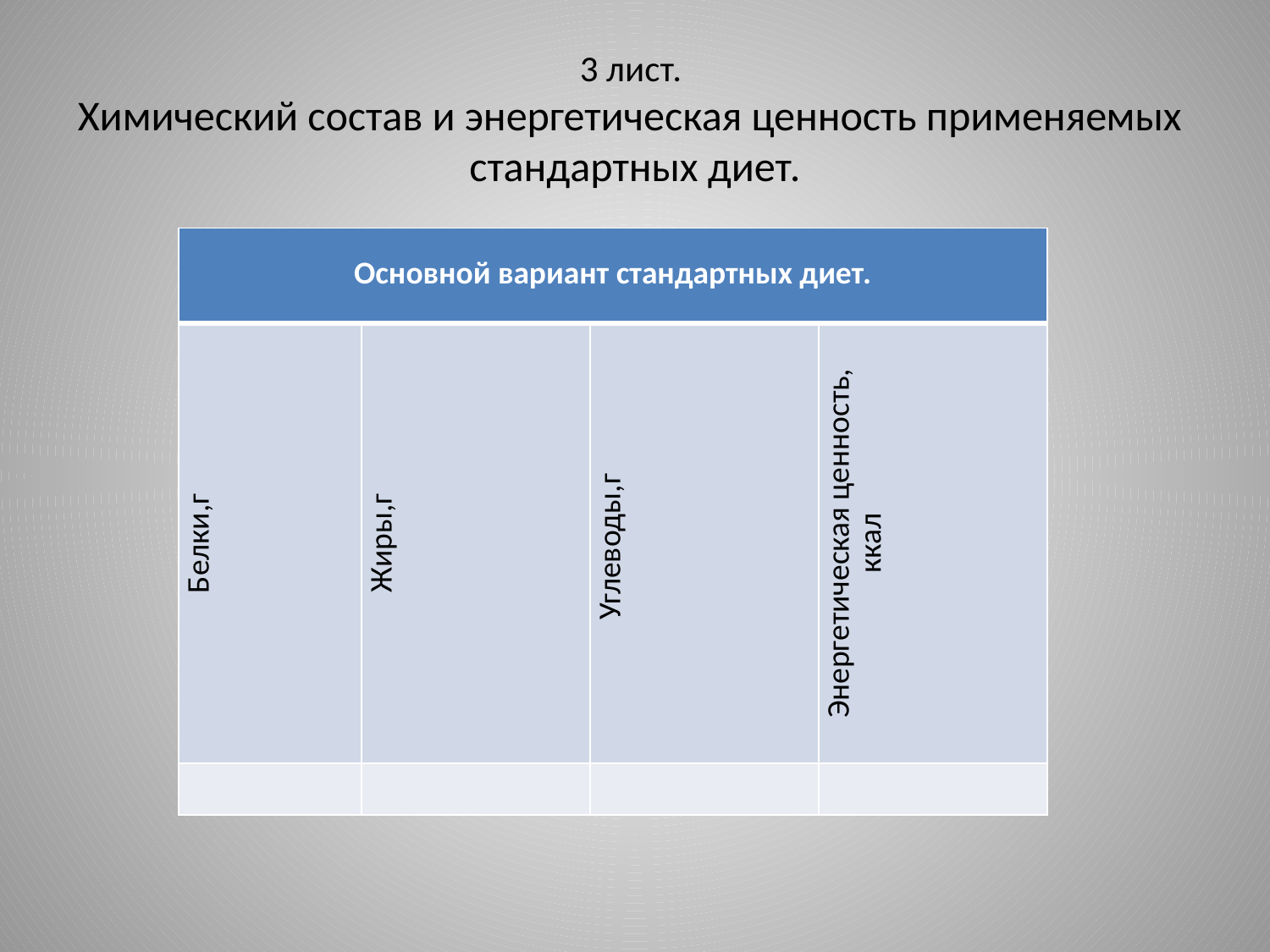

# 3 лист. Химический состав и энергетическая ценность применяемых  стандартных диет.
| Основной вариант стандартных диет. |  |  |  |
| --- | --- | --- | --- |
| Белки,г | Жиры,г | Углеводы,г | Энергетическая ценность, ккал |
|  |  |  |  |